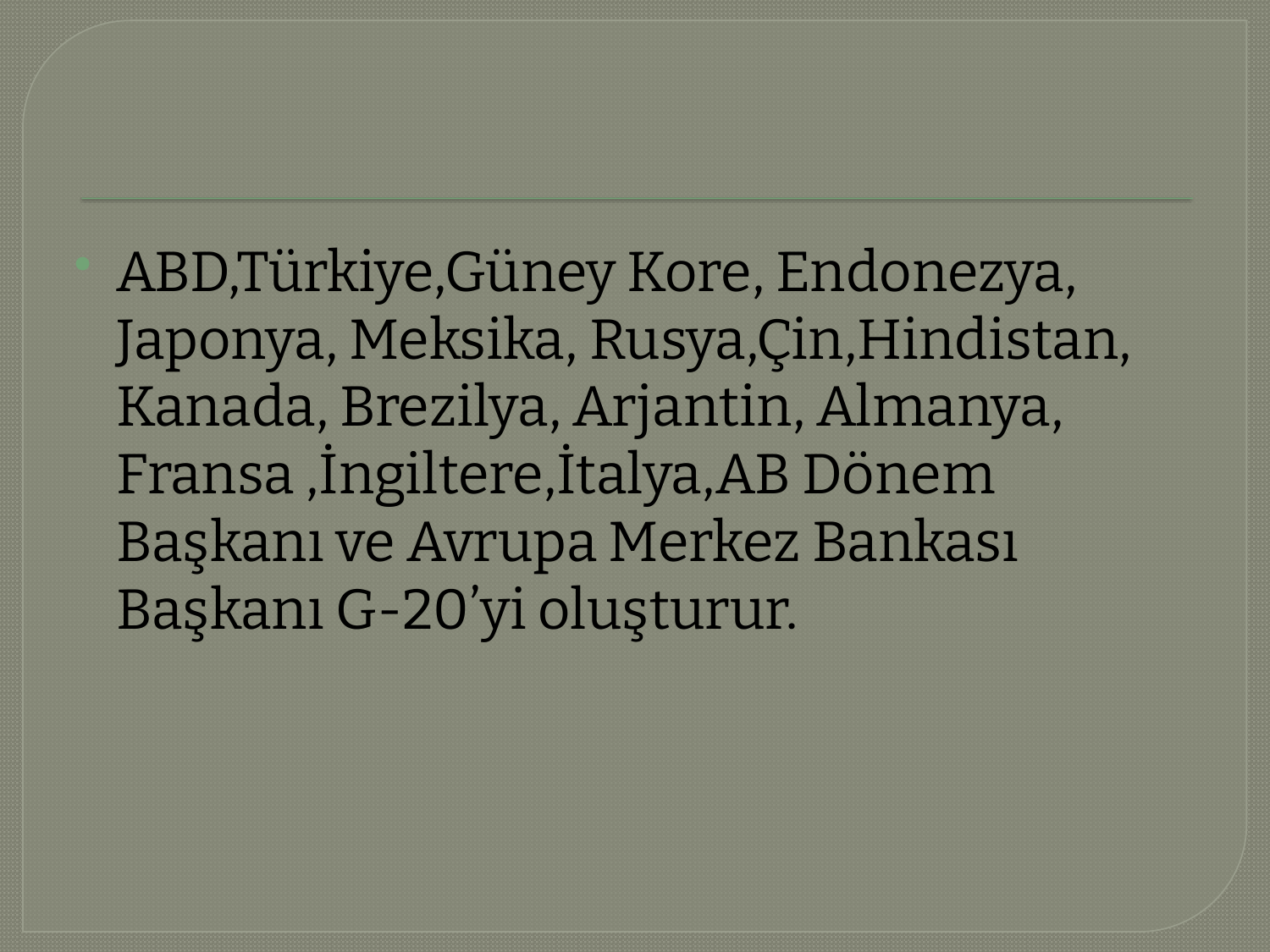

#
ABD,Türkiye,Güney Kore, Endonezya, Japonya, Meksika, Rusya,Çin,Hindistan, Kanada, Brezilya, Arjantin, Almanya, Fransa ,İngiltere,İtalya,AB Dönem Başkanı ve Avrupa Merkez Bankası Başkanı G-20’yi oluşturur.